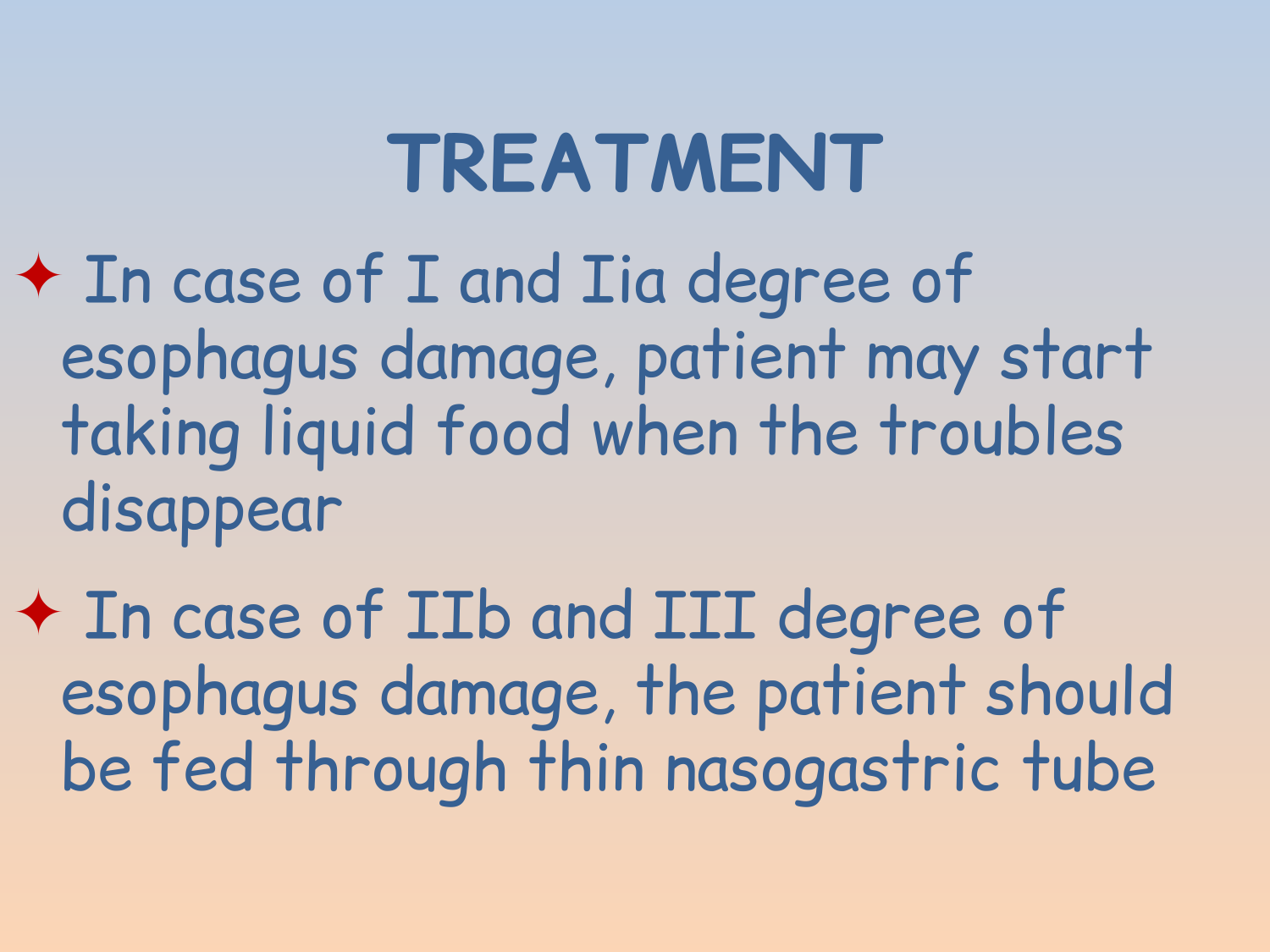

TREATMENT
 In case of I and Iia degree of esophagus damage, patient may start taking liquid food when the troubles disappear
 In case of IIb and III degree of esophagus damage, the patient should  be fed through thin nasogastric tube

#